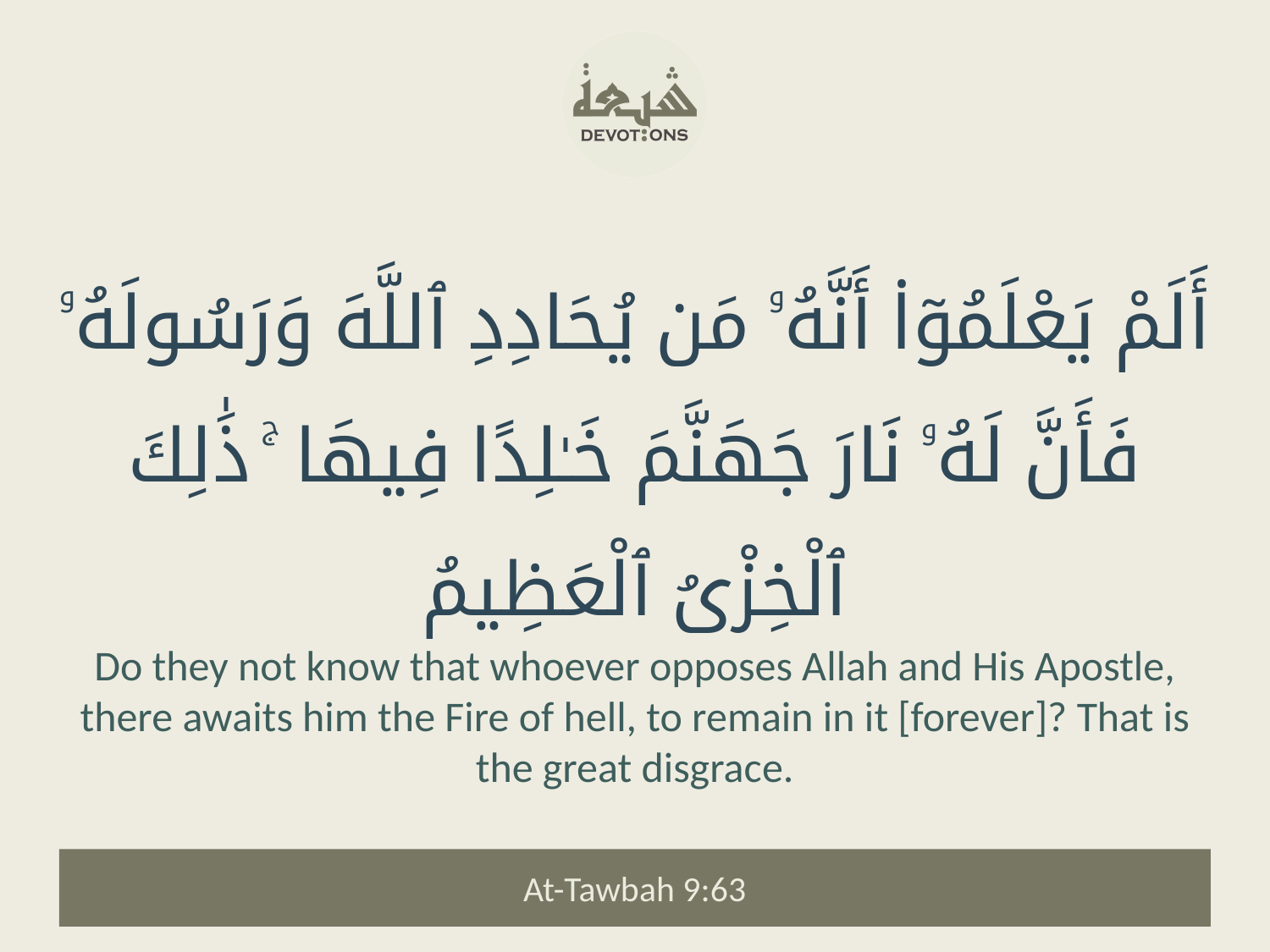

أَلَمْ يَعْلَمُوٓا۟ أَنَّهُۥ مَن يُحَادِدِ ٱللَّهَ وَرَسُولَهُۥ فَأَنَّ لَهُۥ نَارَ جَهَنَّمَ خَـٰلِدًا فِيهَا ۚ ذَٰلِكَ ٱلْخِزْىُ ٱلْعَظِيمُ
Do they not know that whoever opposes Allah and His Apostle, there awaits him the Fire of hell, to remain in it [forever]? That is the great disgrace.
At-Tawbah 9:63